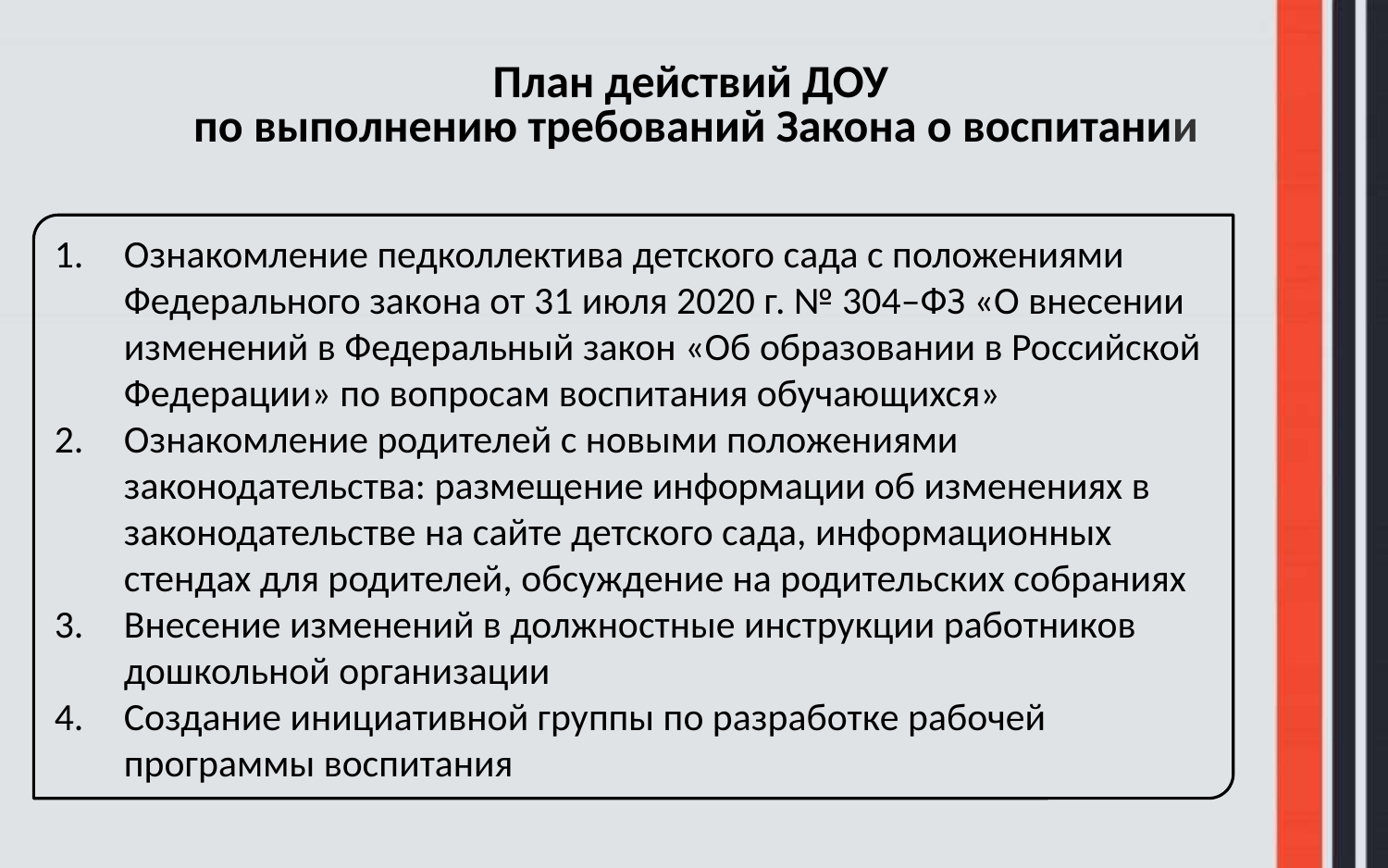

# План действий ДОУ по выполнению требований Закона о воспитании
Ознакомление педколлектива детского сада с положениями  Федерального закона от 31 июля 2020 г. № 304–ФЗ «О внесении изменений в Федеральный закон «Об образовании в Российской Федерации» по вопросам воспитания обучающихся»
Ознакомление родителей с новыми положениями законодательства: размещение информации об изменениях в законодательстве на сайте детского сада, информационных стендах для родителей, обсуждение на родительских собраниях
Внесение изменений в должностные инструкции работников дошкольной организации
Создание инициативной группы по разработке рабочей программы воспитания
14